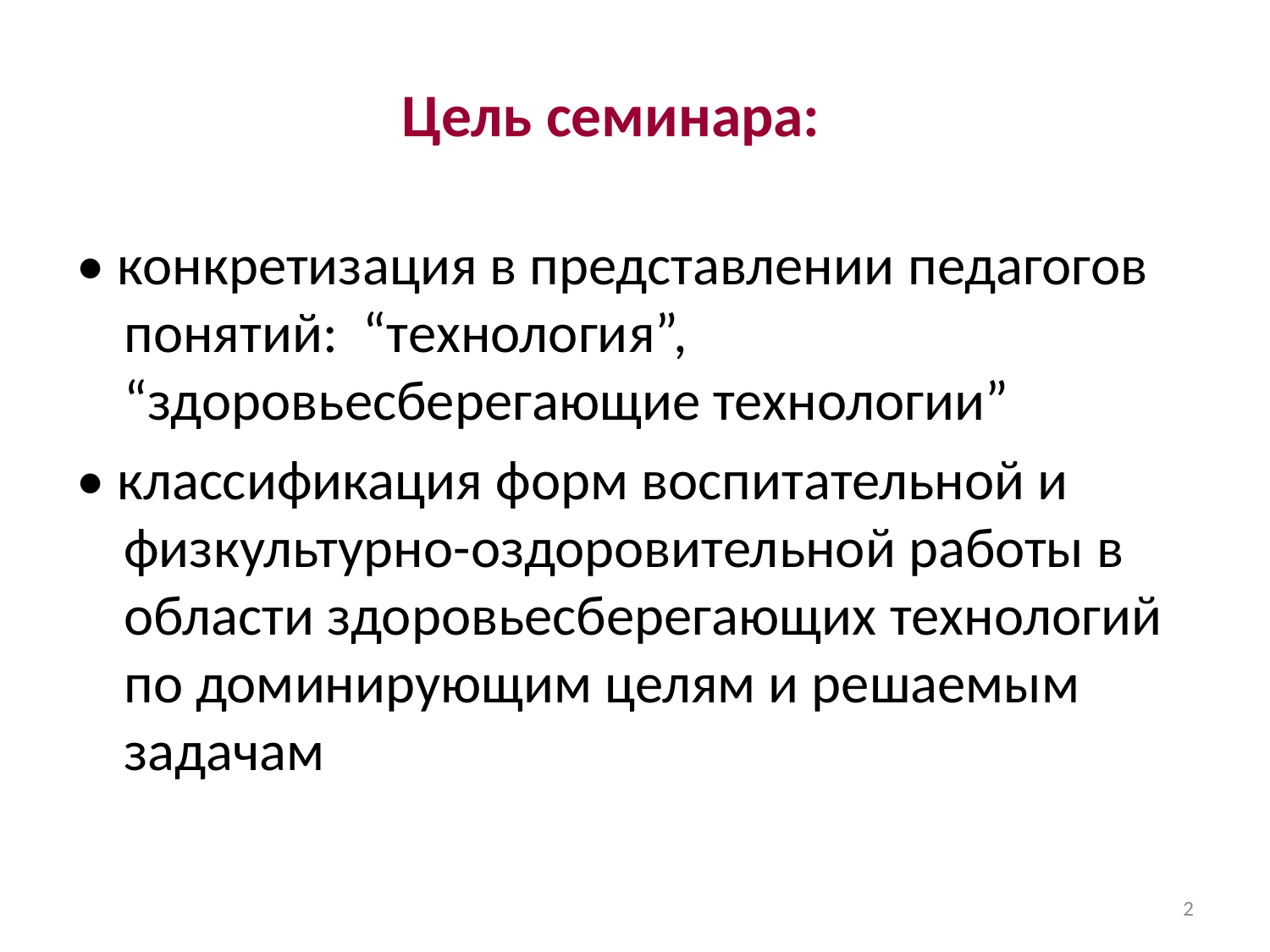

# Цель семинара:
• конкретизация в представлении педагогов понятий:  “технология”, “здоровьесберегающие технологии”
• классификация форм воспитательной и физкультурно-оздоровительной работы в области здоровьесберегающих технологий по доминирующим целям и решаемым задачам

2